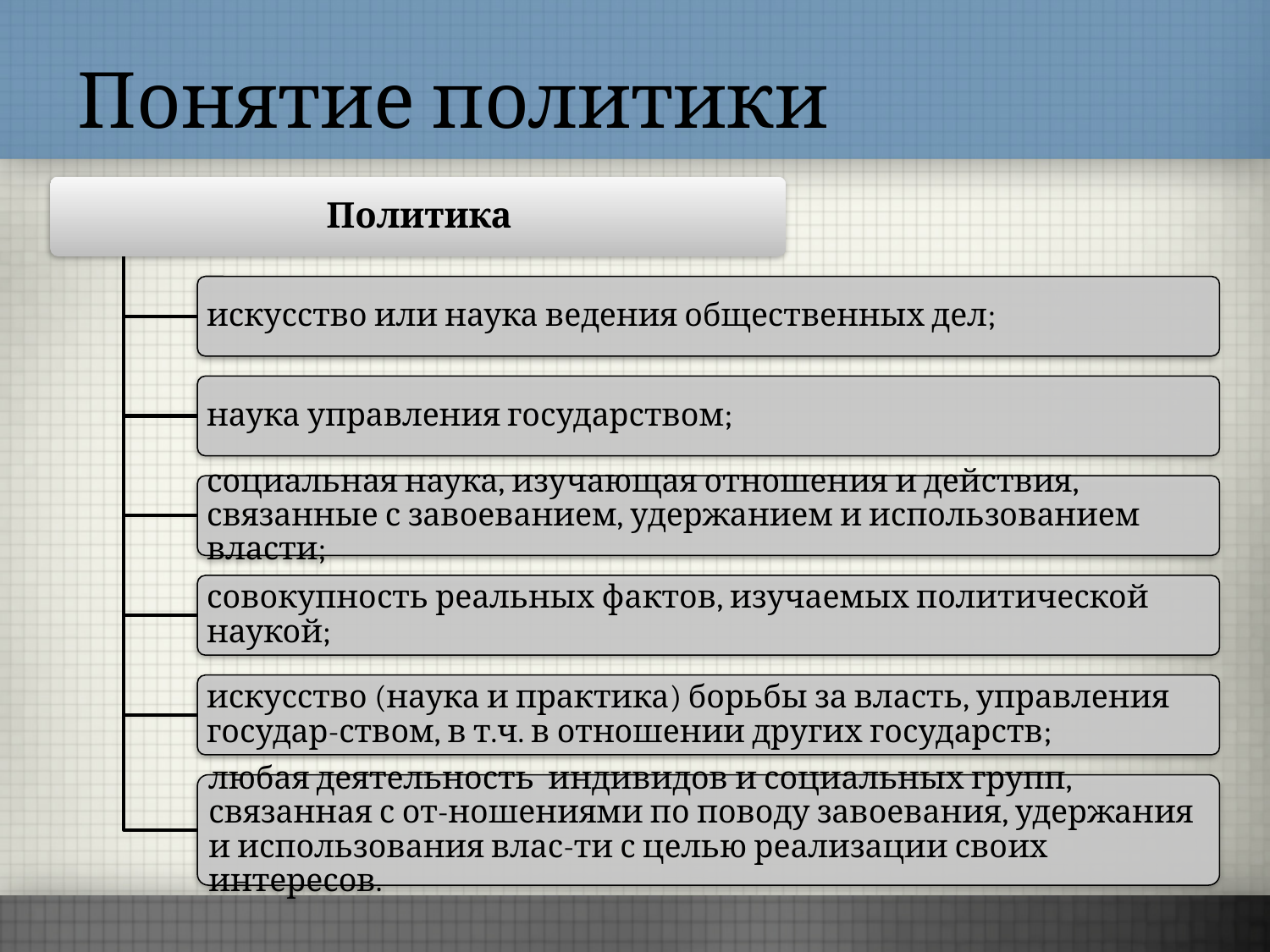

# Понятие политики
Политика
искусство или наука ведения общественных дел;
наука управления государством;
социальная наука, изучающая отношения и действия, связанные с завоеванием, удержанием и использованием власти;
совокупность реальных фактов, изучаемых политической наукой;
искусство (наука и практика) борьбы за власть, управления государ-ством, в т.ч. в отношении других государств;
любая деятельность  индивидов и социальных групп, связанная с от-ношениями по поводу завоевания, удержания и использования влас-ти с целью реализации своих интересов.